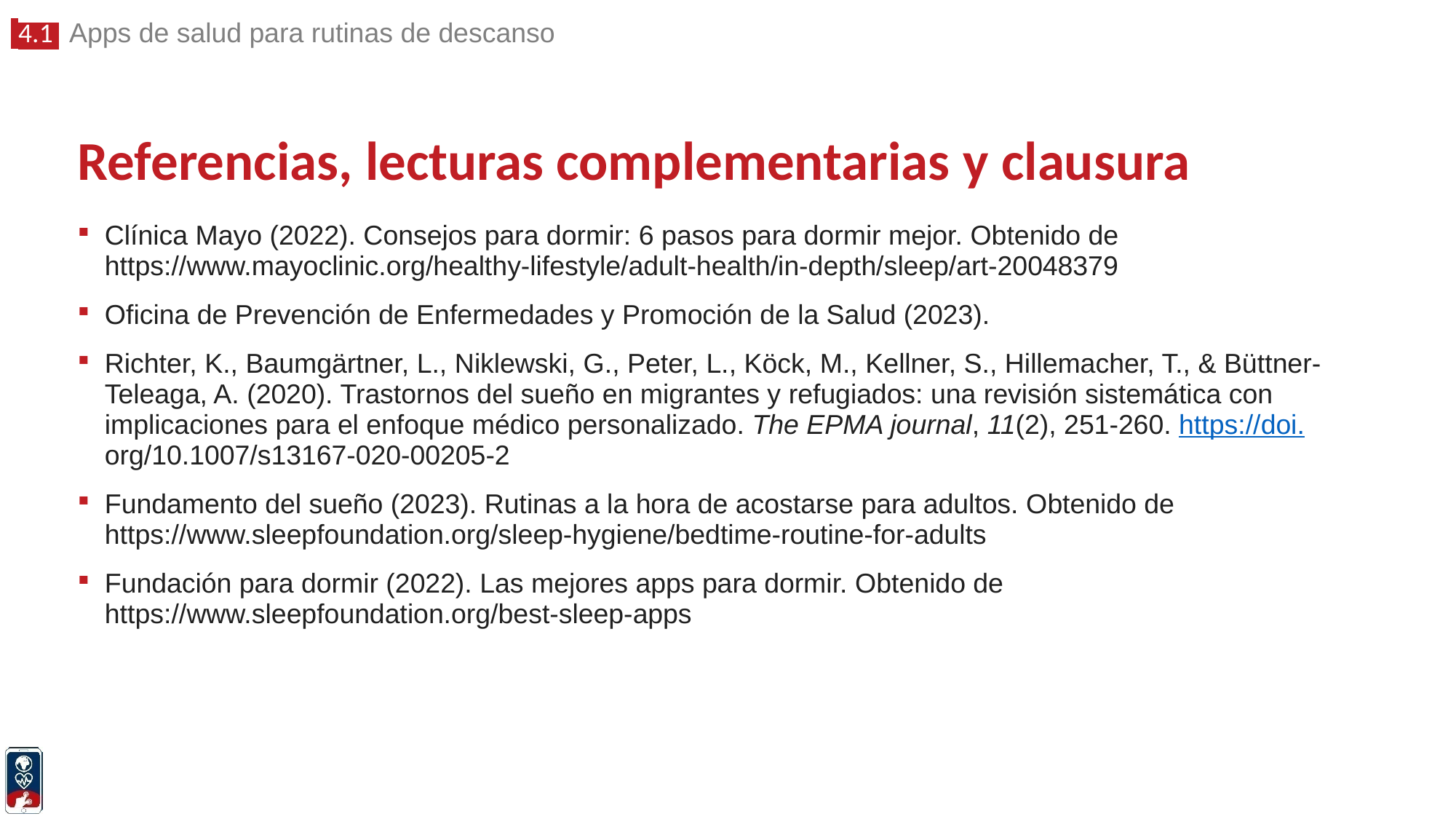

# Referencias, lecturas complementarias y clausura
Clínica Mayo (2022). Consejos para dormir: 6 pasos para dormir mejor. Obtenido de https://www.mayoclinic.org/healthy-lifestyle/adult-health/in-depth/sleep/art-20048379
Oficina de Prevención de Enfermedades y Promoción de la Salud (2023).
Richter, K., Baumgärtner, L., Niklewski, G., Peter, L., Köck, M., Kellner, S., Hillemacher, T., & Büttner-Teleaga, A. (2020). Trastornos del sueño en migrantes y refugiados: una revisión sistemática con implicaciones para el enfoque médico personalizado. The EPMA journal, 11(2), 251-260. https://doi.org/10.1007/s13167-020-00205-2
Fundamento del sueño (2023). Rutinas a la hora de acostarse para adultos. Obtenido de https://www.sleepfoundation.org/sleep-hygiene/bedtime-routine-for-adults
Fundación para dormir (2022). Las mejores apps para dormir. Obtenido de https://www.sleepfoundation.org/best-sleep-apps